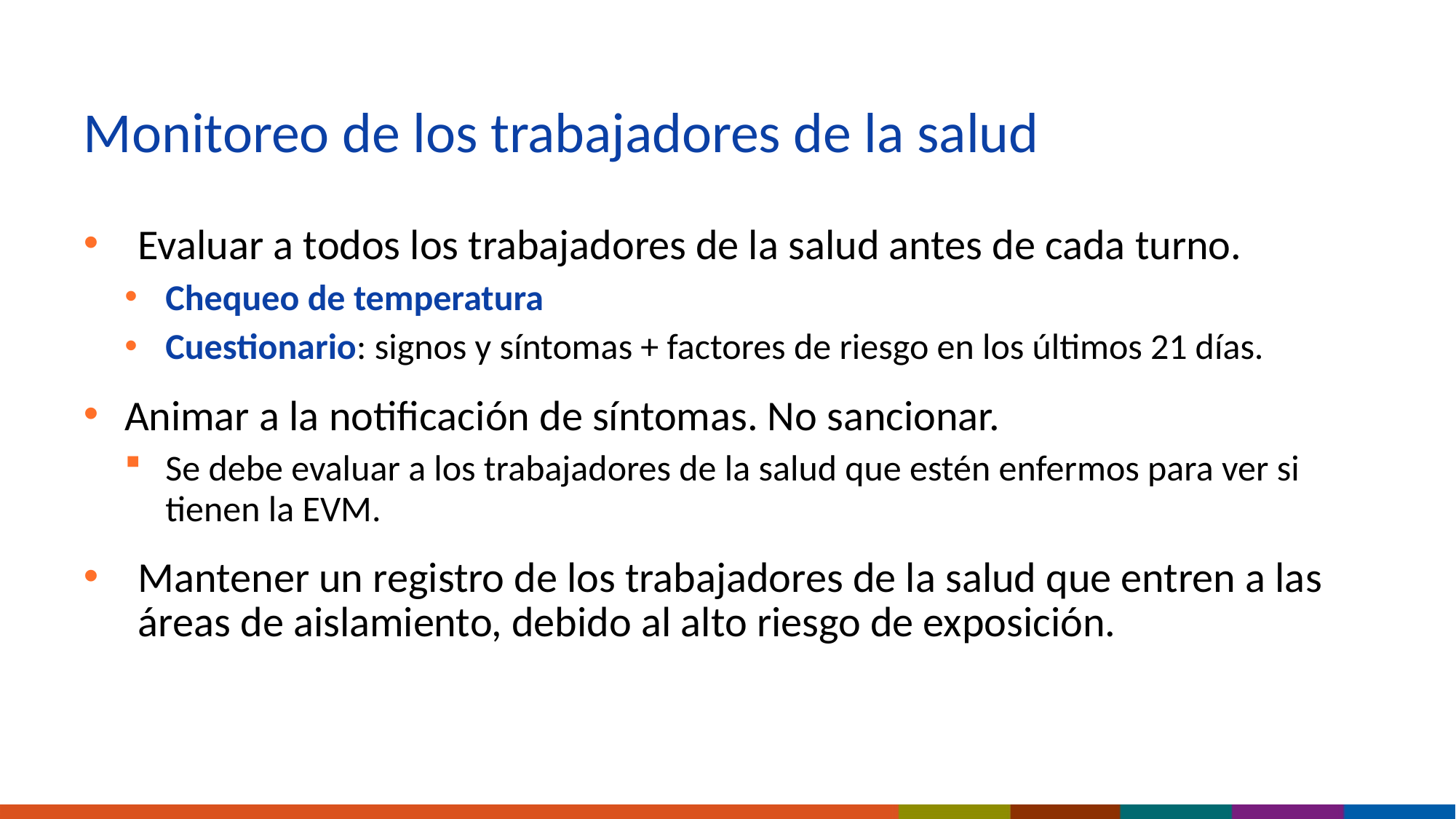

# Monitoreo de los trabajadores de la salud
Evaluar a todos los trabajadores de la salud antes de cada turno.
Chequeo de temperatura
Cuestionario: signos y síntomas + factores de riesgo en los últimos 21 días.
Animar a la notificación de síntomas. No sancionar.
Se debe evaluar a los trabajadores de la salud que estén enfermos para ver si tienen la EVM.
Mantener un registro de los trabajadores de la salud que entren a las áreas de aislamiento, debido al alto riesgo de exposición.